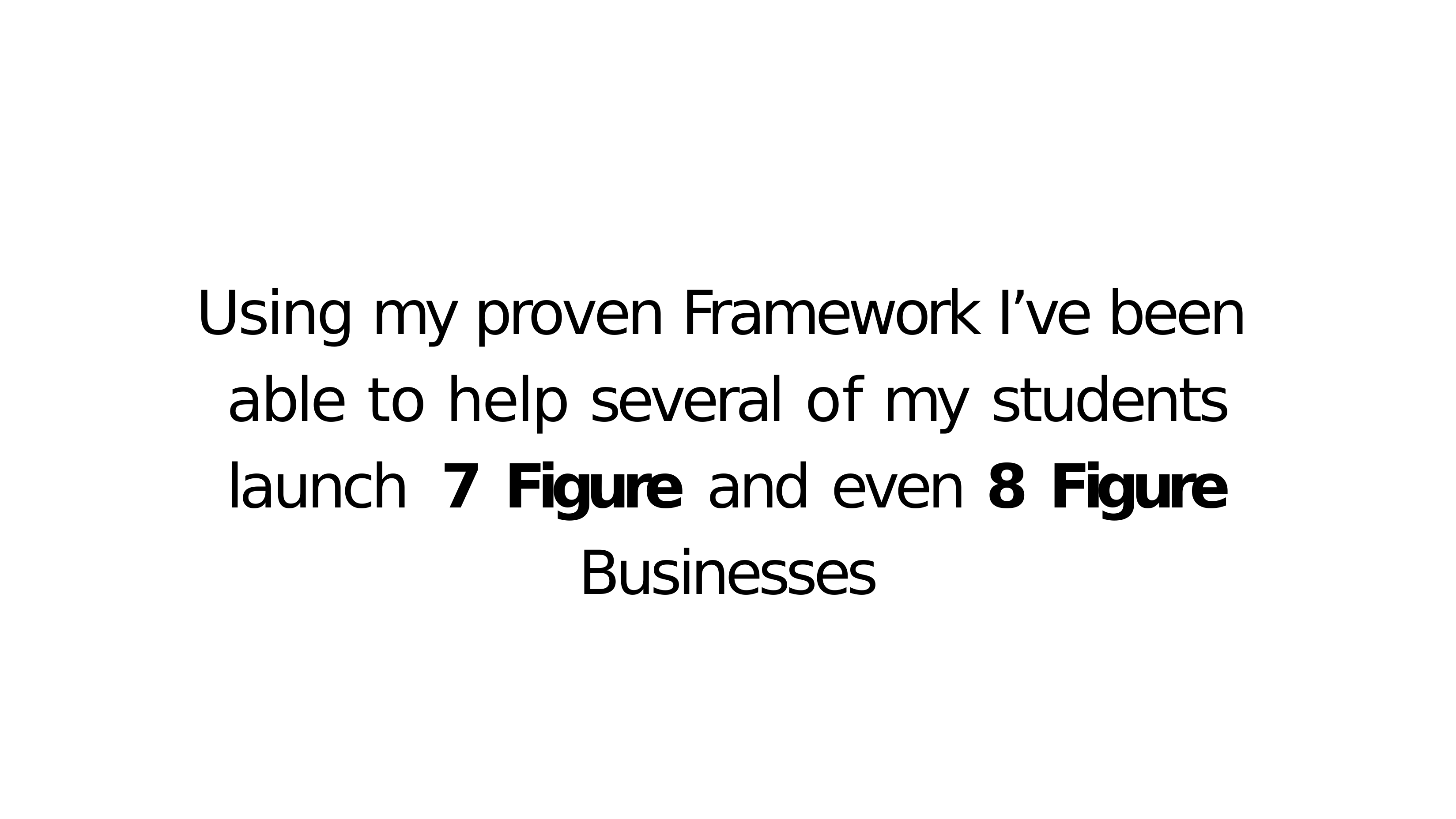

# Using my proven Framework I’ve been  able to help several of my students launch  7 Figure and even 8 Figure Businesses